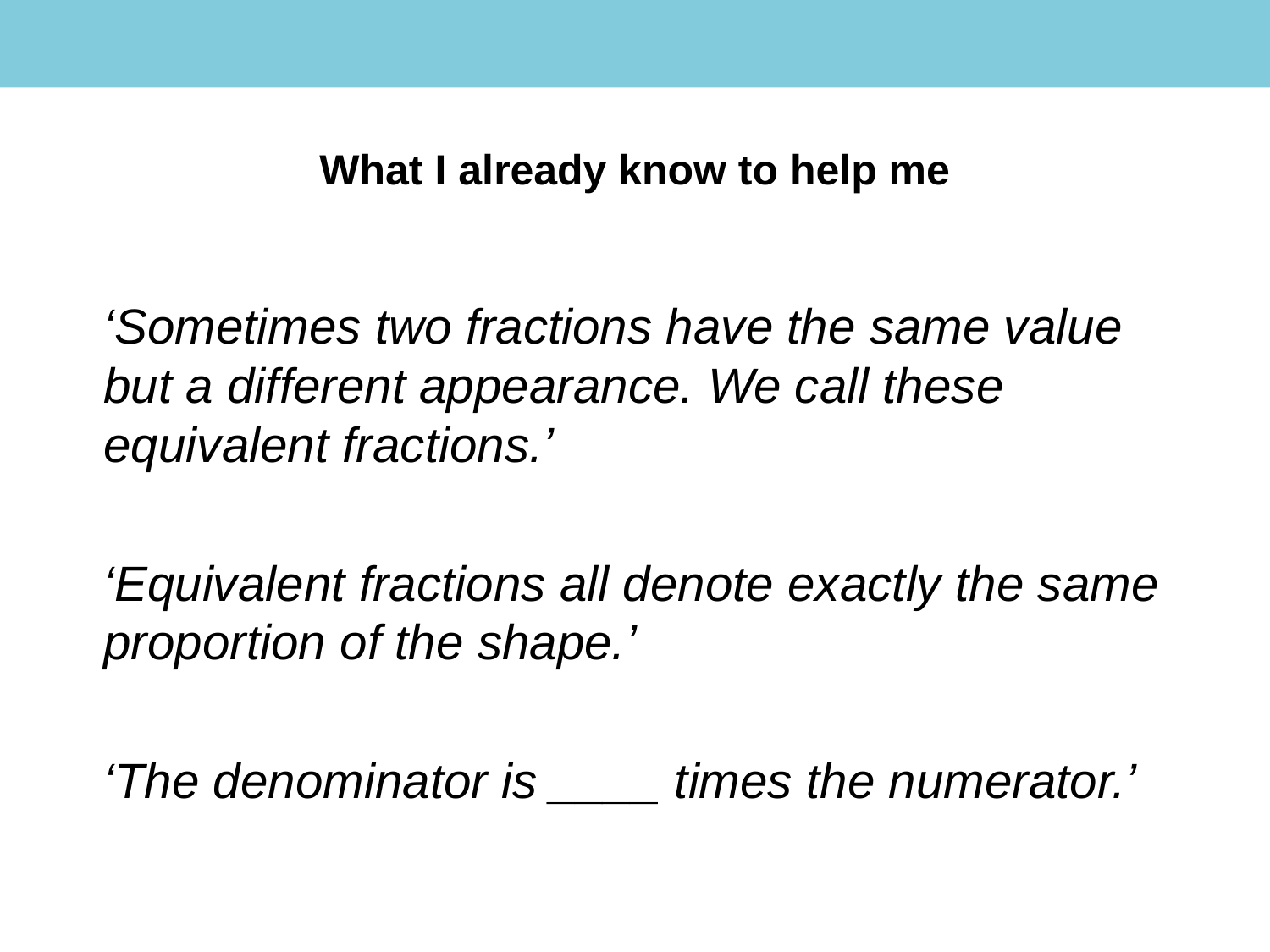

#
What I already know to help me
‘Sometimes two fractions have the same value but a different appearance. We call these equivalent fractions.’

‘Equivalent fractions all denote exactly the same proportion of the shape.’

‘The denominator is ____ times the numerator.’